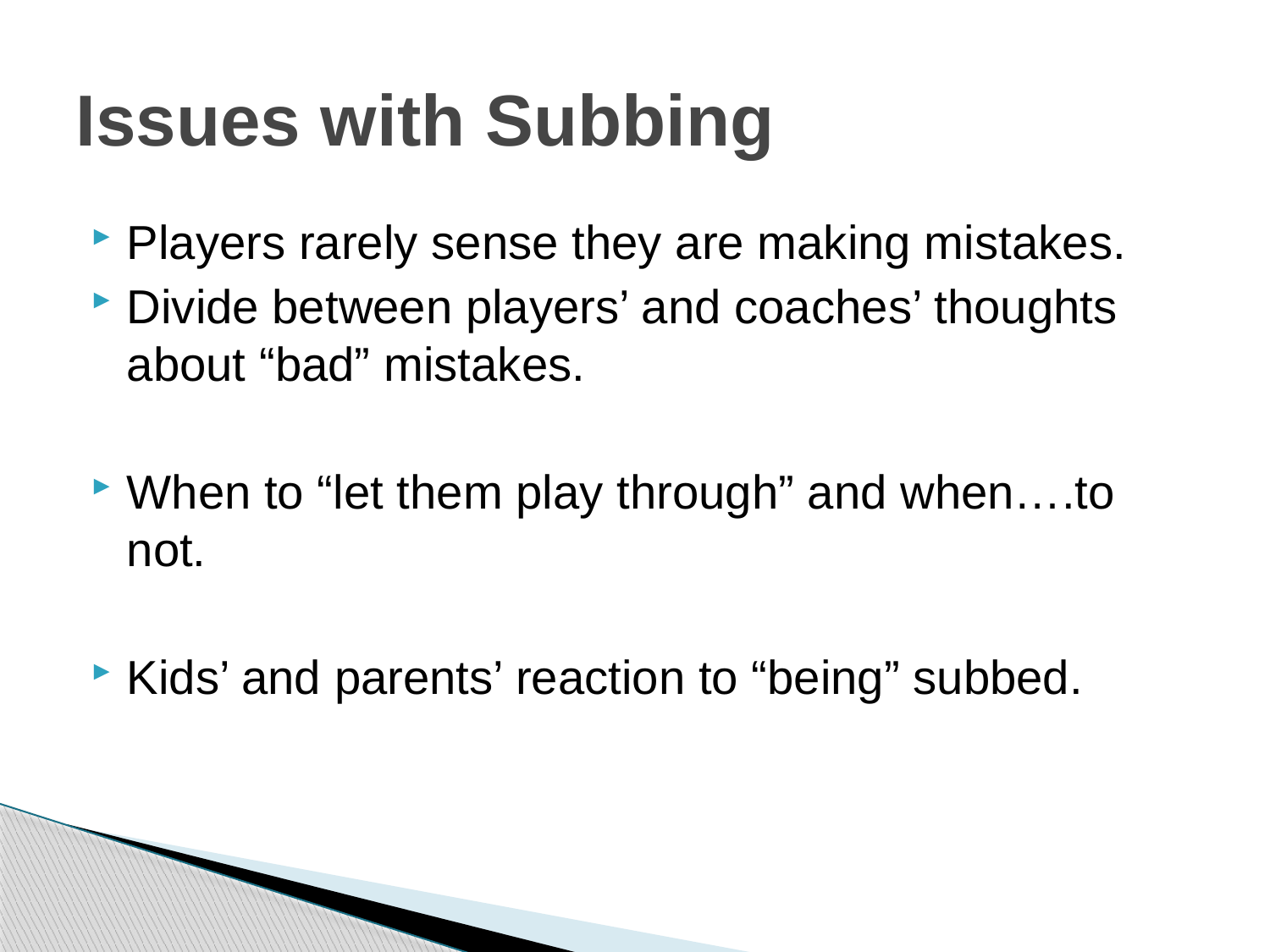

# Issues with Subbing
Players rarely sense they are making mistakes.
Divide between players’ and coaches’ thoughts about “bad” mistakes.

When to “let them play through” and when….to not.

Kids’ and parents’ reaction to “being” subbed.